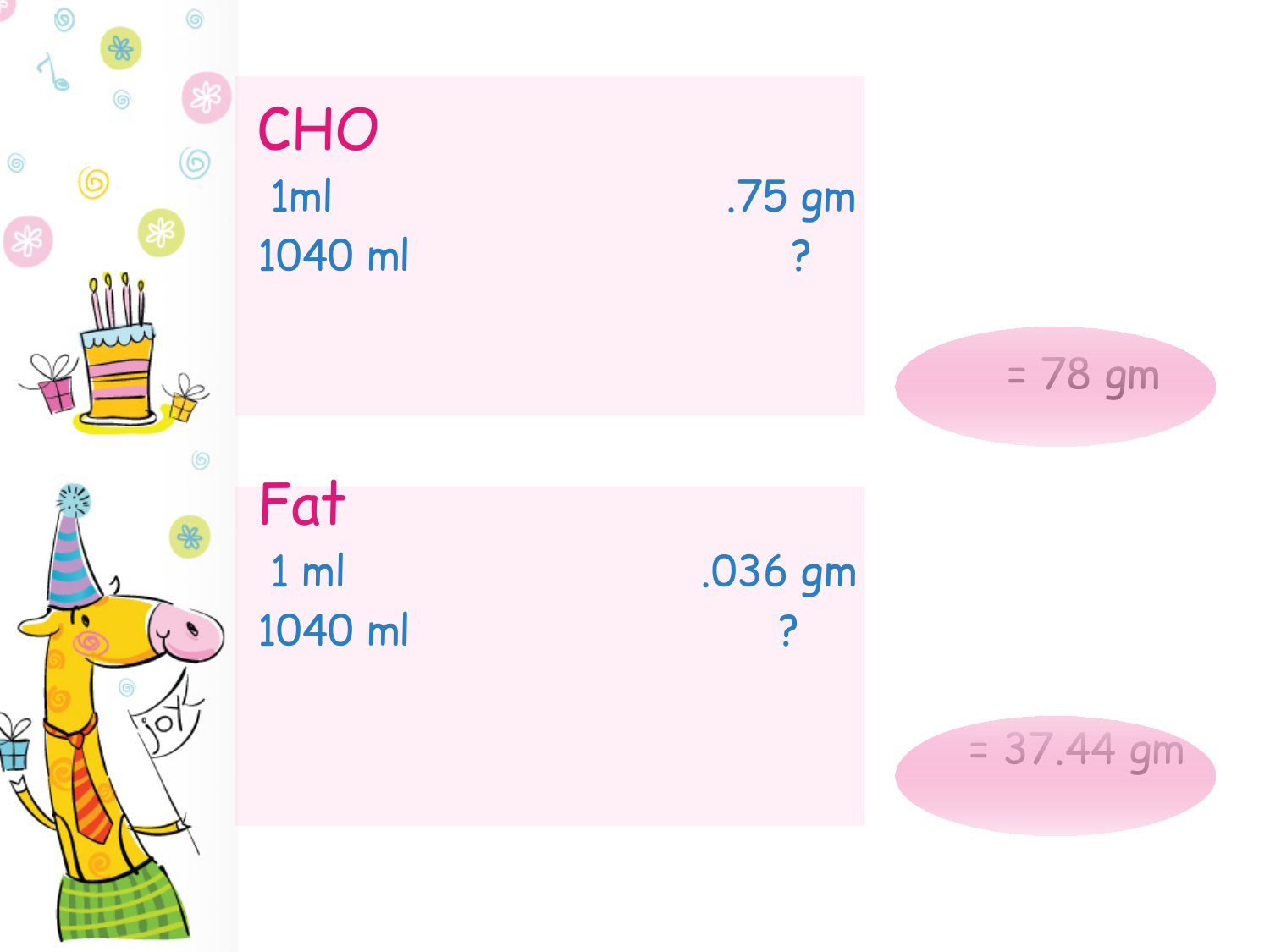

CHO
 1ml                               .75 gm
1040 ml                              ?

                                                           = 78 gm

Fat
 1 ml                            .036 gm
1040 ml                             ?

                                                        = 37.44 gm